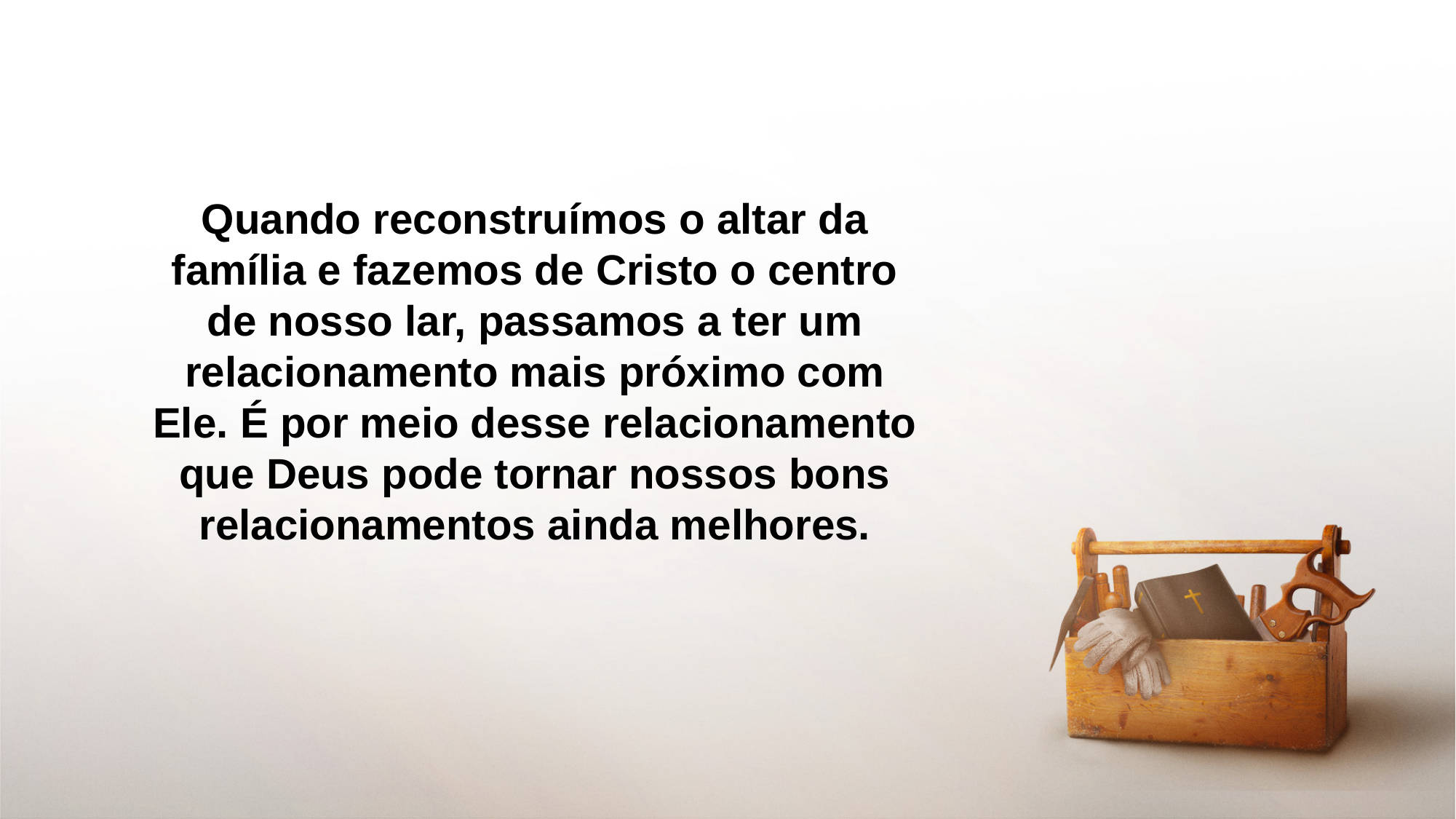

Quando reconstruímos o altar da família e fazemos de Cristo o centro de nosso lar, passamos a ter um relacionamento mais próximo com Ele. É por meio desse relacionamento que Deus pode tornar nossos bons relacionamentos ainda melhores.